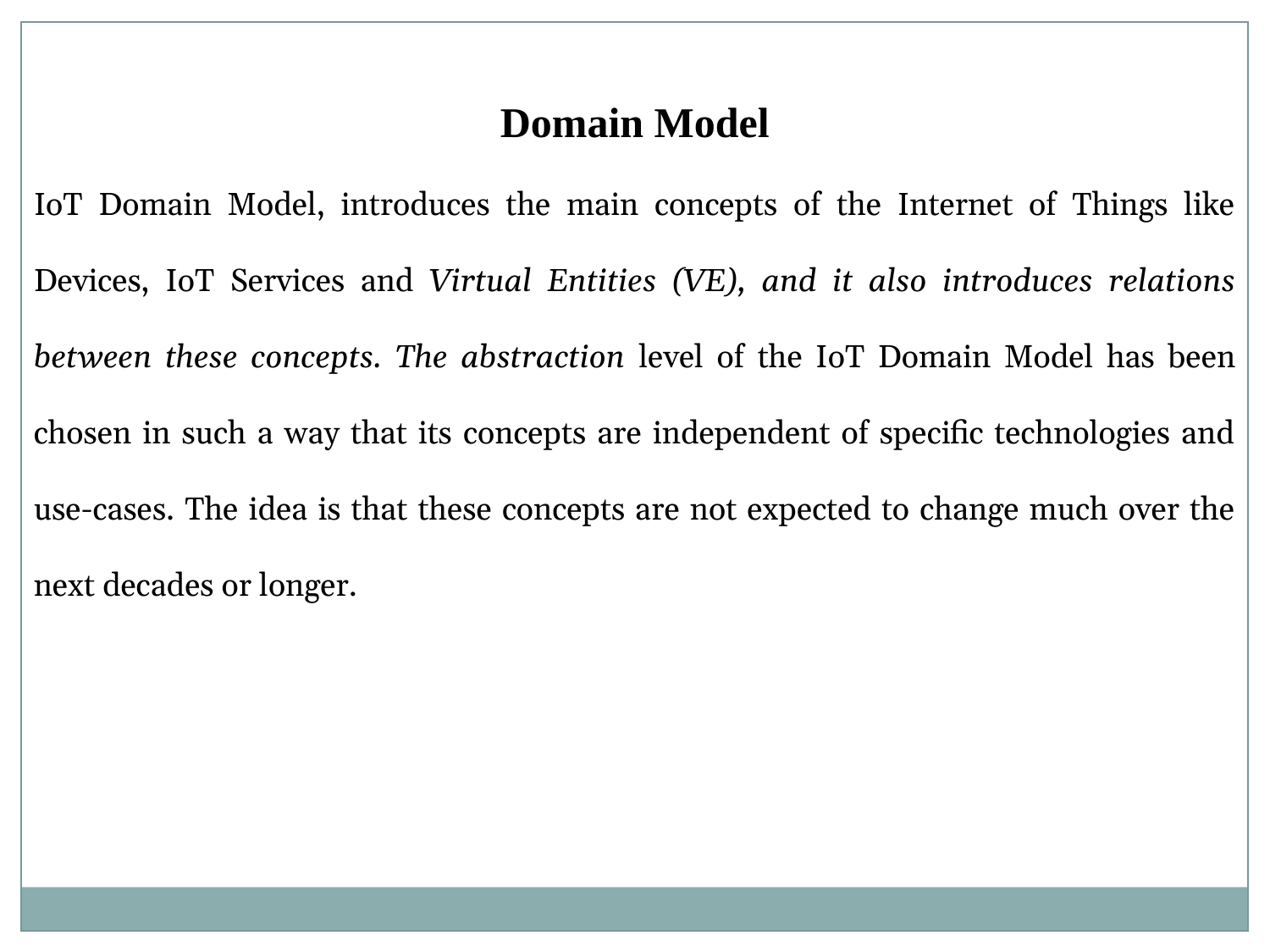

Domain Model
IoT Domain Model, introduces the main concepts of the Internet of Things like Devices, IoT Services and Virtual Entities (VE), and it also introduces relations between these concepts. The abstraction level of the IoT Domain Model has been chosen in such a way that its concepts are independent of specific technologies and use-cases. The idea is that these concepts are not expected to change much over the next decades or longer.